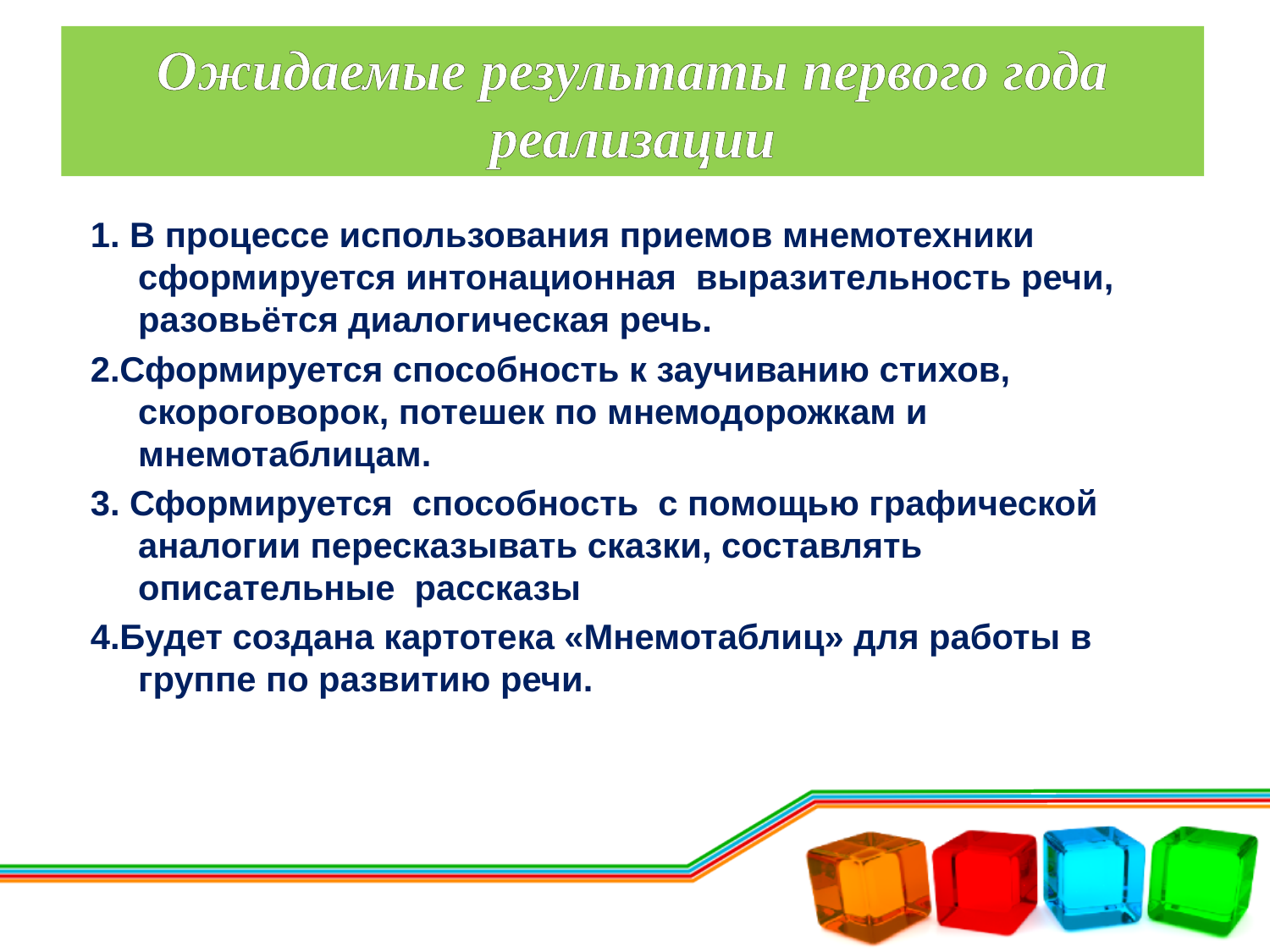

# Ожидаемые результаты первого года реализации
1. В процессе использования приемов мнемотехники сформируется интонационная  выразительность речи, разовьётся диалогическая речь.
2.Сформируется способность к заучиванию стихов, скороговорок, потешек по мнемодорожкам и мнемотаблицам.
3. Сформируется  способность  с помощью графической аналогии пересказывать сказки, составлять описательные  рассказы
4.Будет создана картотека «Мнемотаблиц» для работы в группе по развитию речи.